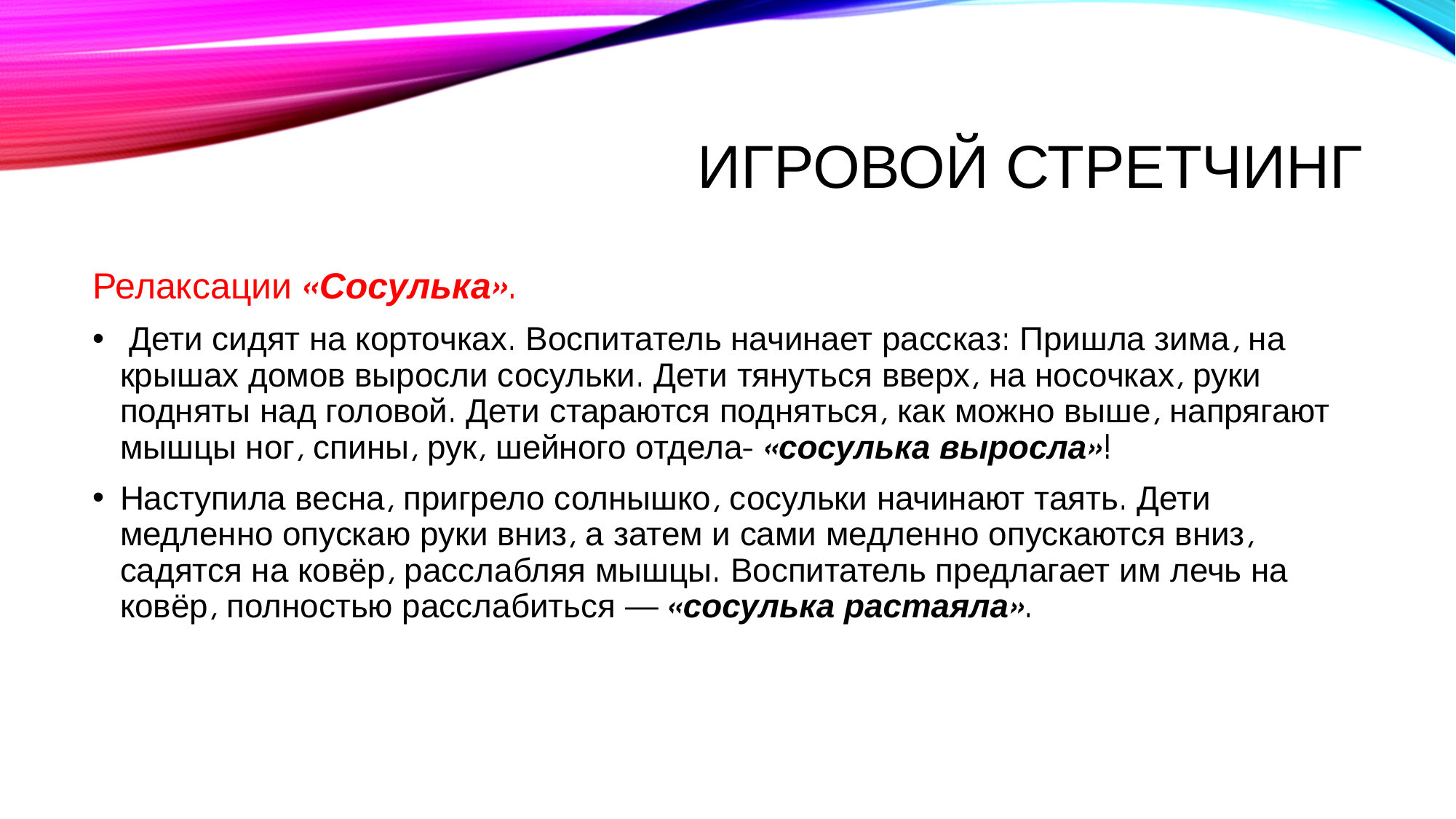

# ИГРОВОЙ СТРЕТЧИНГ
Релаксации «Сосулька».
 Дети сидят на корточках. Воспитатель начинает рассказ: Пришла зима, на крышах домов выросли сосульки. Дети тянуться вверх, на носочках, руки подняты над головой. Дети стараются подняться, как можно выше, напрягают мышцы ног, спины, рук, шейного отдела- «сосулька выросла»!
Наступила весна, пригрело солнышко, сосульки начинают таять. Дети медленно опускаю руки вниз, а затем и сами медленно опускаются вниз, садятся на ковёр, расслабляя мышцы. Воспитатель предлагает им лечь на ковёр, полностью расслабиться — «сосулька растаяла».